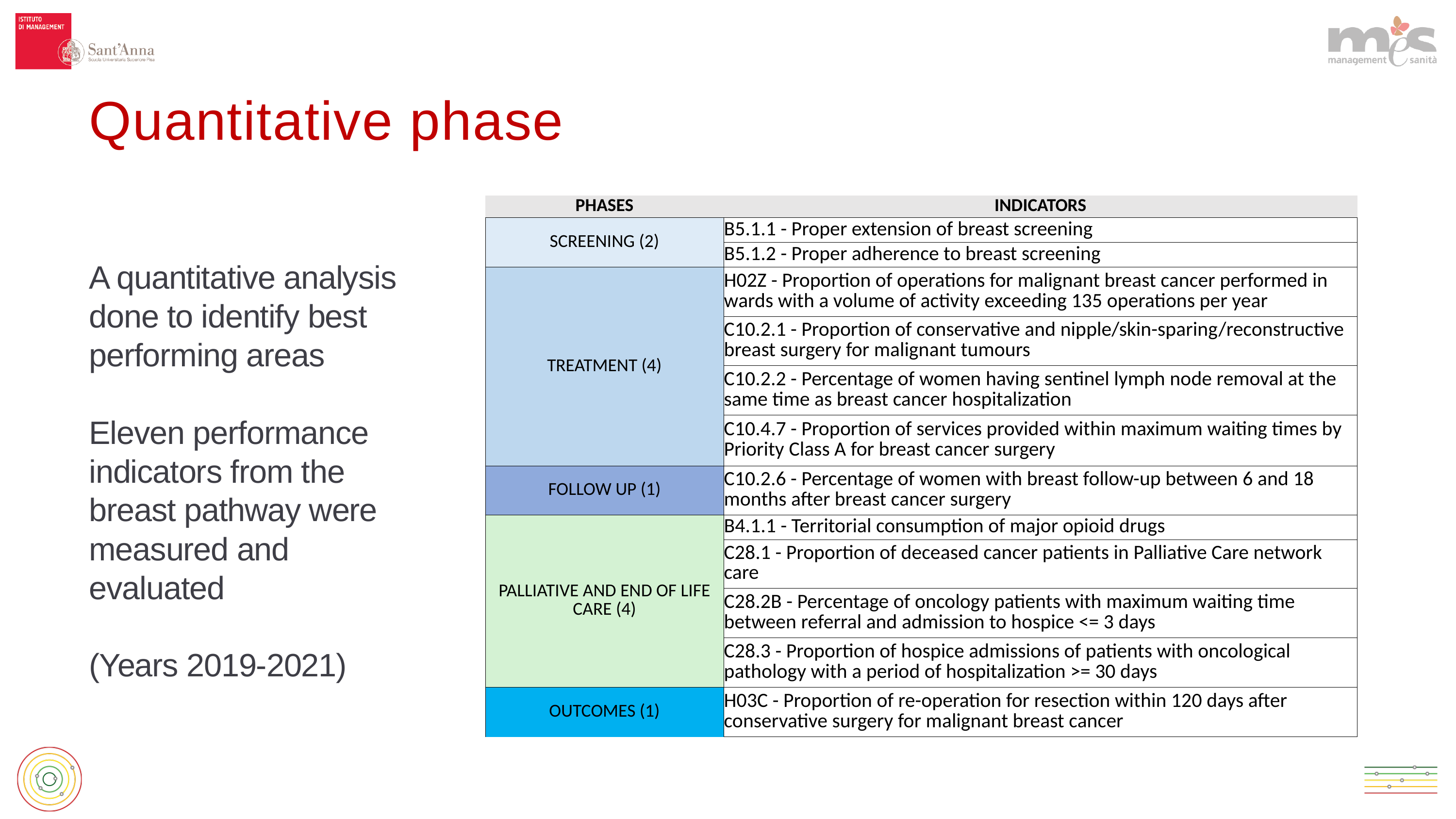

Quantitative phase

| PHASES | INDICATORS |
| --- | --- |
| SCREENING (2) | B5.1.1 - Proper extension of breast screening |
|  | B5.1.2 - Proper adherence to breast screening |
| TREATMENT (4) | H02Z - Proportion of operations for malignant breast cancer performed in wards with a volume of activity exceeding 135 operations per year |
|  | C10.2.1 - Proportion of conservative and nipple/skin-sparing/reconstructive breast surgery for malignant tumours |
|  | C10.2.2 - Percentage of women having sentinel lymph node removal at the same time as breast cancer hospitalization |
|  | C10.4.7 - Proportion of services provided within maximum waiting times by Priority Class A for breast cancer surgery |
| FOLLOW UP (1) | C10.2.6 - Percentage of women with breast follow-up between 6 and 18 months after breast cancer surgery |
| PALLIATIVE AND END OF LIFE CARE (4) | B4.1.1 - Territorial consumption of major opioid drugs |
|  | C28.1 - Proportion of deceased cancer patients in Palliative Care network care |
|  | C28.2B - Percentage of oncology patients with maximum waiting time between referral and admission to hospice <= 3 days |
|  | C28.3 - Proportion of hospice admissions of patients with oncological pathology with a period of hospitalization >= 30 days |
| OUTCOMES (1) | H03C - Proportion of re-operation for resection within 120 days after conservative surgery for malignant breast cancer |
A quantitative analysis done to identify best performing areas

Eleven performance indicators from the breast pathway were measured and evaluated

(Years 2019-2021)